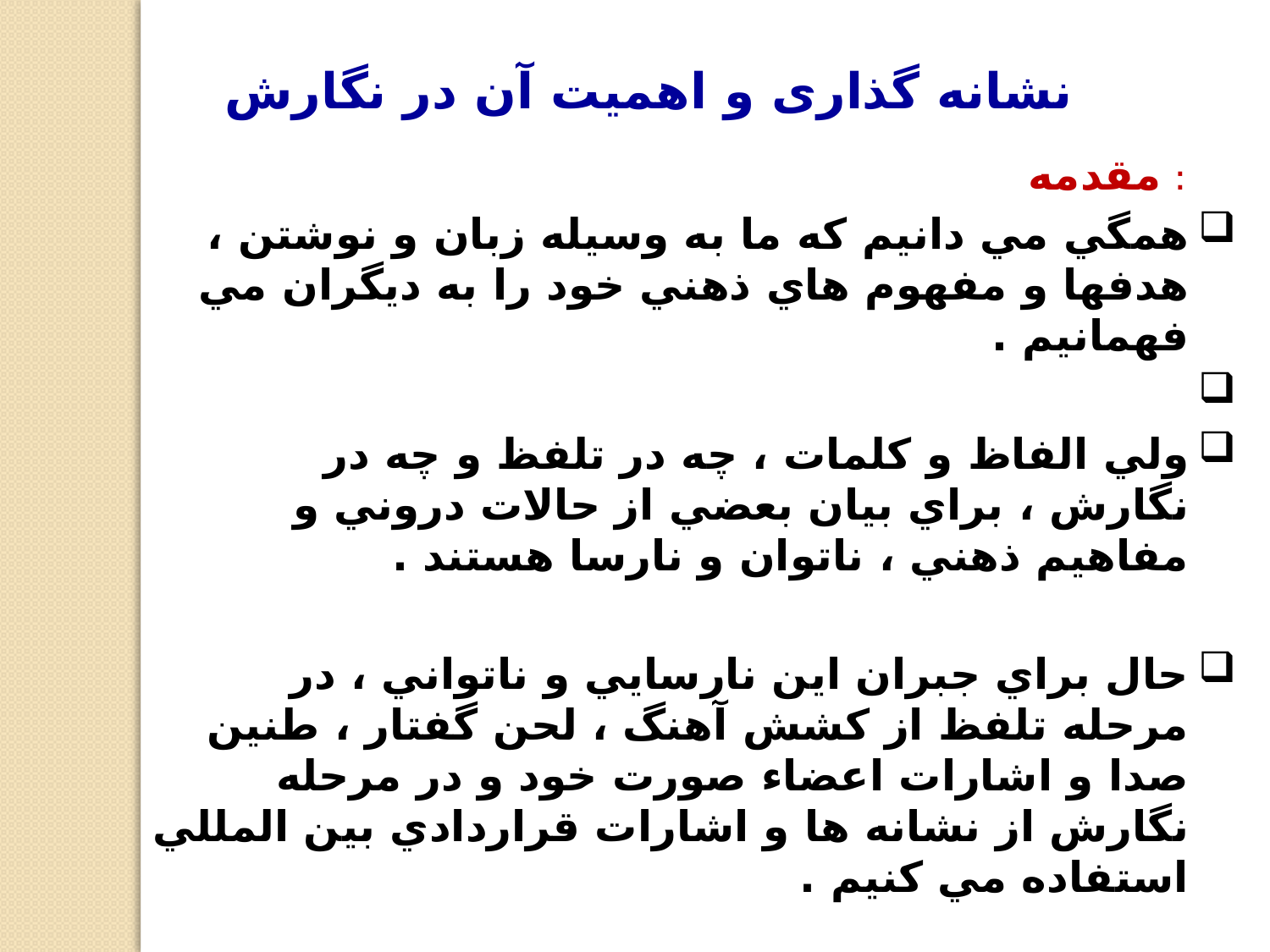

نشانه گذاری و اهمیت آن در نگارش
مقدمه :
همگي مي دانيم که ما به وسيله زبان و نوشتن ، هدفها و مفهوم هاي ذهني خود را به ديگران مي فهمانيم .

ولي الفاظ و کلمات ، چه در تلفظ و چه در نگارش ، براي بيان بعضي از حالات دروني و مفاهيم ذهني ، ناتوان و نارسا هستند .

حال براي جبران اين نارسايي و ناتواني ، در مرحله تلفظ از کشش آهنگ ، لحن گفتار ، طنين صدا و اشارات اعضاء صورت خود و در مرحله نگارش از نشانه ها و اشارات قراردادي بين المللي استفاده مي کنيم .

که در ادامه به توضيح بعضي از نشانه ها که کاربرد بيشتري دارند مي پردازيم